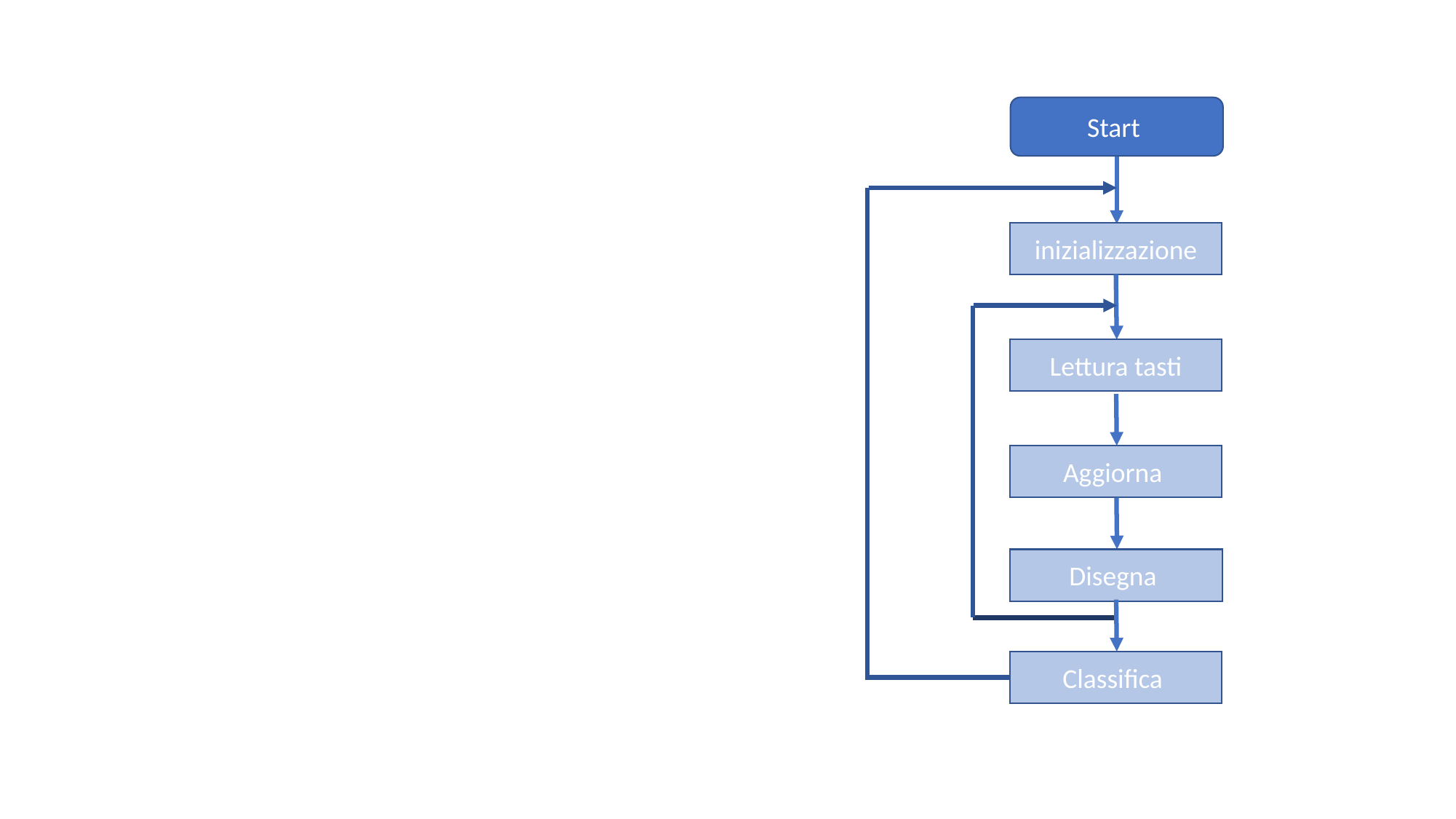

#
Start

inizializzazione
Lettura tasti
Aggiorna
Disegna
Classifica